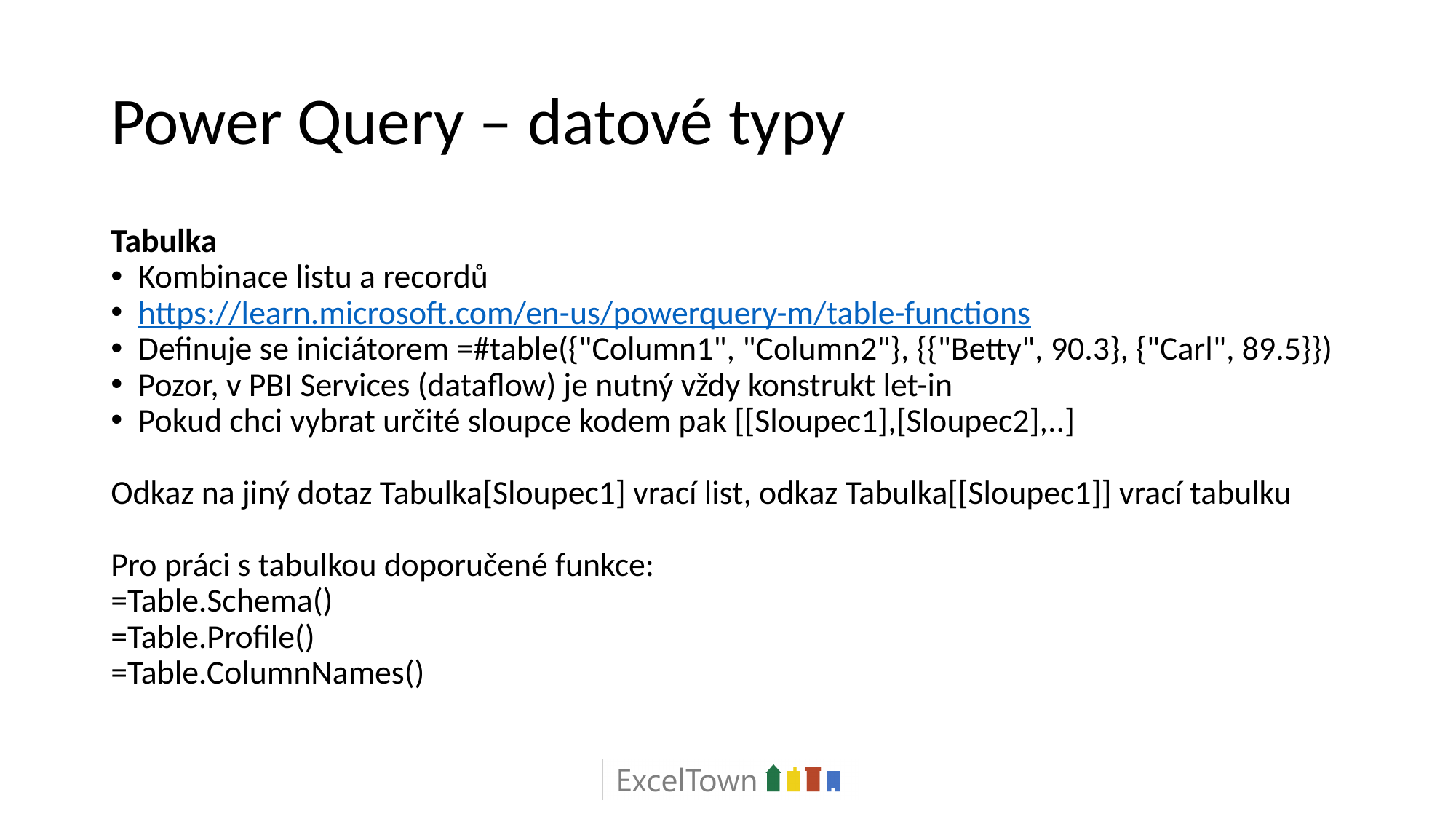

# Power Query – datové typy
Tabulka
Kombinace listu a recordů
https://learn.microsoft.com/en-us/powerquery-m/table-functions
Definuje se iniciátorem =#table({"Column1", "Column2"}, {{"Betty", 90.3}, {"Carl", 89.5}})
Pozor, v PBI Services (dataflow) je nutný vždy konstrukt let-in
Pokud chci vybrat určité sloupce kodem pak [[Sloupec1],[Sloupec2],..]

Odkaz na jiný dotaz Tabulka[Sloupec1] vrací list, odkaz Tabulka[[Sloupec1]] vrací tabulku

Pro práci s tabulkou doporučené funkce:
=Table.Schema()
=Table.Profile()
=Table.ColumnNames()